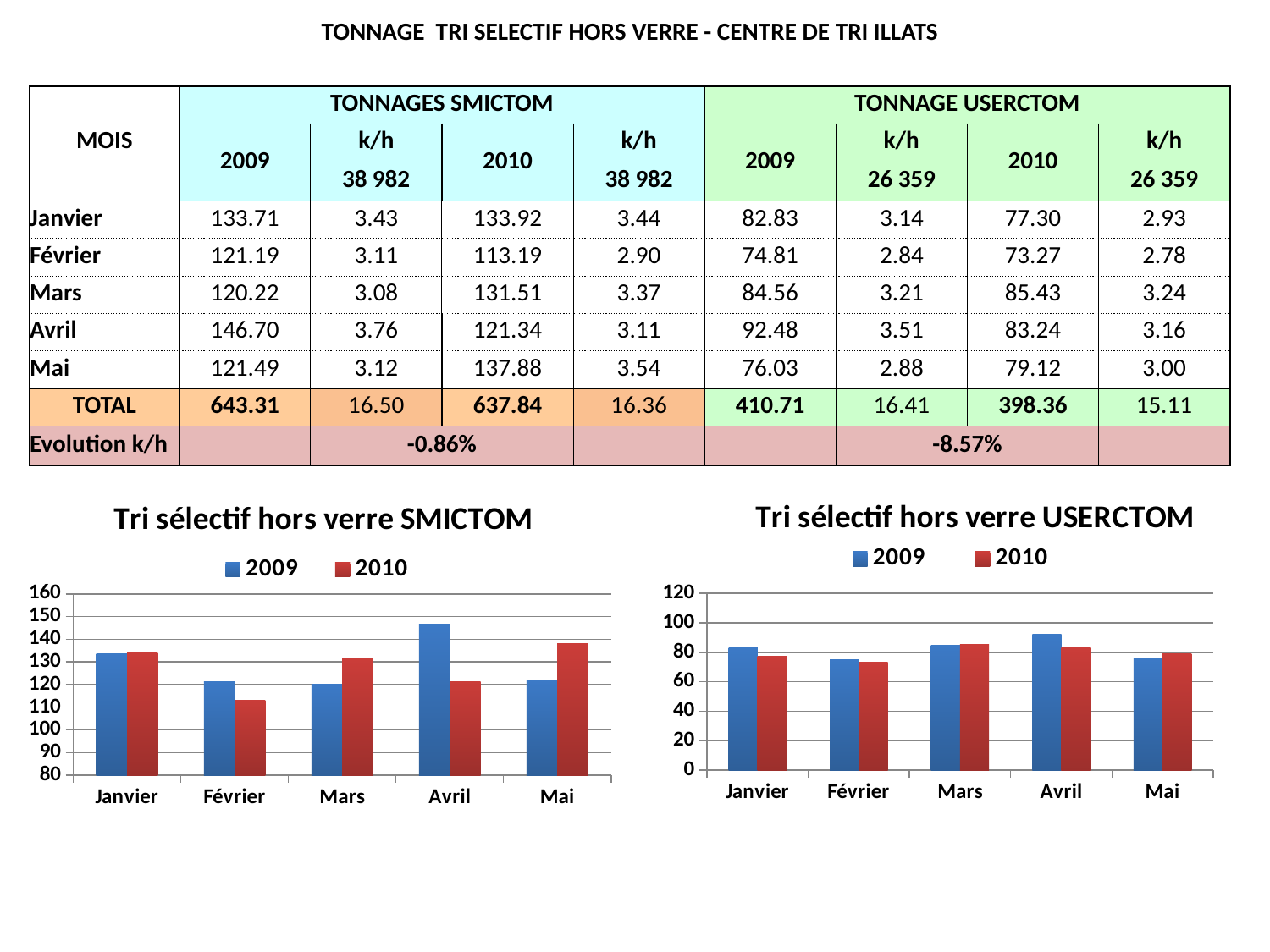

| TONNAGE TRI SELECTIF HORS VERRE - CENTRE DE TRI ILLATS |  |  |  |  |  |  |  |  |
| --- | --- | --- | --- | --- | --- | --- | --- | --- |
|  |  |  |  |  |  |  |  |  |
|  | TONNAGES SMICTOM |  |  |  | TONNAGE USERCTOM |  |  |  |
| MOIS | 2009 | k/h | 2010 | k/h | 2009 | k/h | 2010 | k/h |
|  |  | 38 982 |  | 38 982 |  | 26 359 |  | 26 359 |
| Janvier | 133.71 | 3.43 | 133.92 | 3.44 | 82.83 | 3.14 | 77.30 | 2.93 |
| Février | 121.19 | 3.11 | 113.19 | 2.90 | 74.81 | 2.84 | 73.27 | 2.78 |
| Mars | 120.22 | 3.08 | 131.51 | 3.37 | 84.56 | 3.21 | 85.43 | 3.24 |
| Avril | 146.70 | 3.76 | 121.34 | 3.11 | 92.48 | 3.51 | 83.24 | 3.16 |
| Mai | 121.49 | 3.12 | 137.88 | 3.54 | 76.03 | 2.88 | 79.12 | 3.00 |
| TOTAL | 643.31 | 16.50 | 637.84 | 16.36 | 410.71 | 16.41 | 398.36 | 15.11 |
| Evolution k/h |  | -0.86% |  |  |  | -8.57% |  |  |

### Chart: Tri sélectif hors verre USERCTOM

| Category |  |  |
|---|---|---|
| Janvier | 82.83 | 77.3 |
| Février | 74.81 | 73.27 |
| Mars | 84.56 | 85.43 |
| Avril | 92.48 | 83.24000000000002 |
| Mai | 76.03 | 79.11999999999999 |

### Chart: Tri sélectif hors verre SMICTOM

| Category |  |  |
|---|---|---|
| Janvier | 133.70999999999998 | 133.92 |
| Février | 121.19 | 113.19 |
| Mars | 120.22 | 131.51 |
| Avril | 146.7 | 121.34 |
| Mai | 121.49000000000002 | 137.88000000000034 |